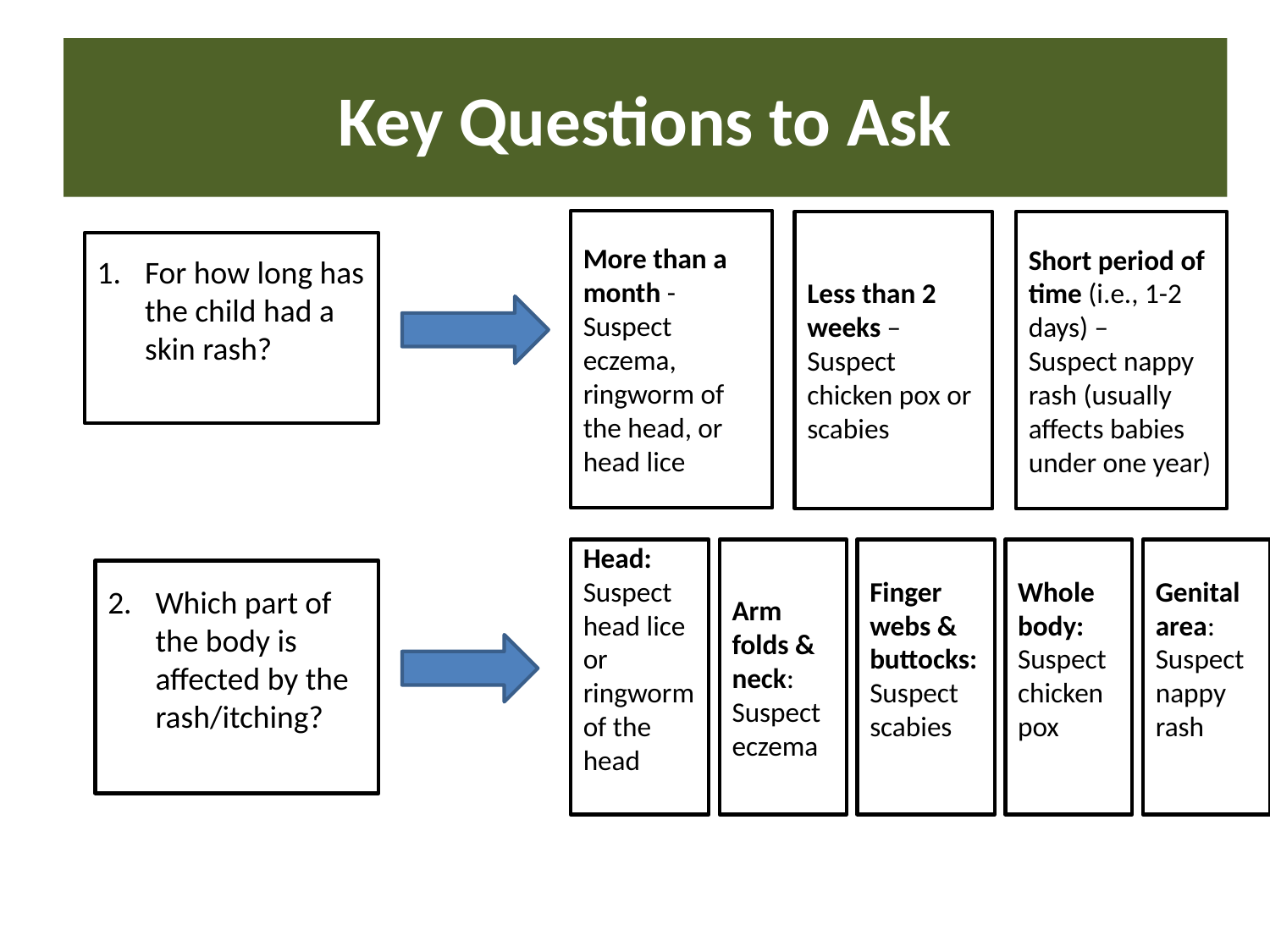

# Key Questions to Ask
More than a month -
Suspect eczema, ringworm of the head, or head lice
Less than 2 weeks –
Suspect chicken pox or scabies
Short period of time (i.e., 1-2 days) –
Suspect nappy rash (usually affects babies under one year)
For how long has the child had a skin rash?

Head: Suspect head lice or ringworm of the head

Arm folds & neck: Suspect eczema
Finger webs & buttocks: Suspect scabies

Whole body: Suspect chicken pox

Genital area: Suspect nappy rash

Which part of the body is affected by the rash/itching?